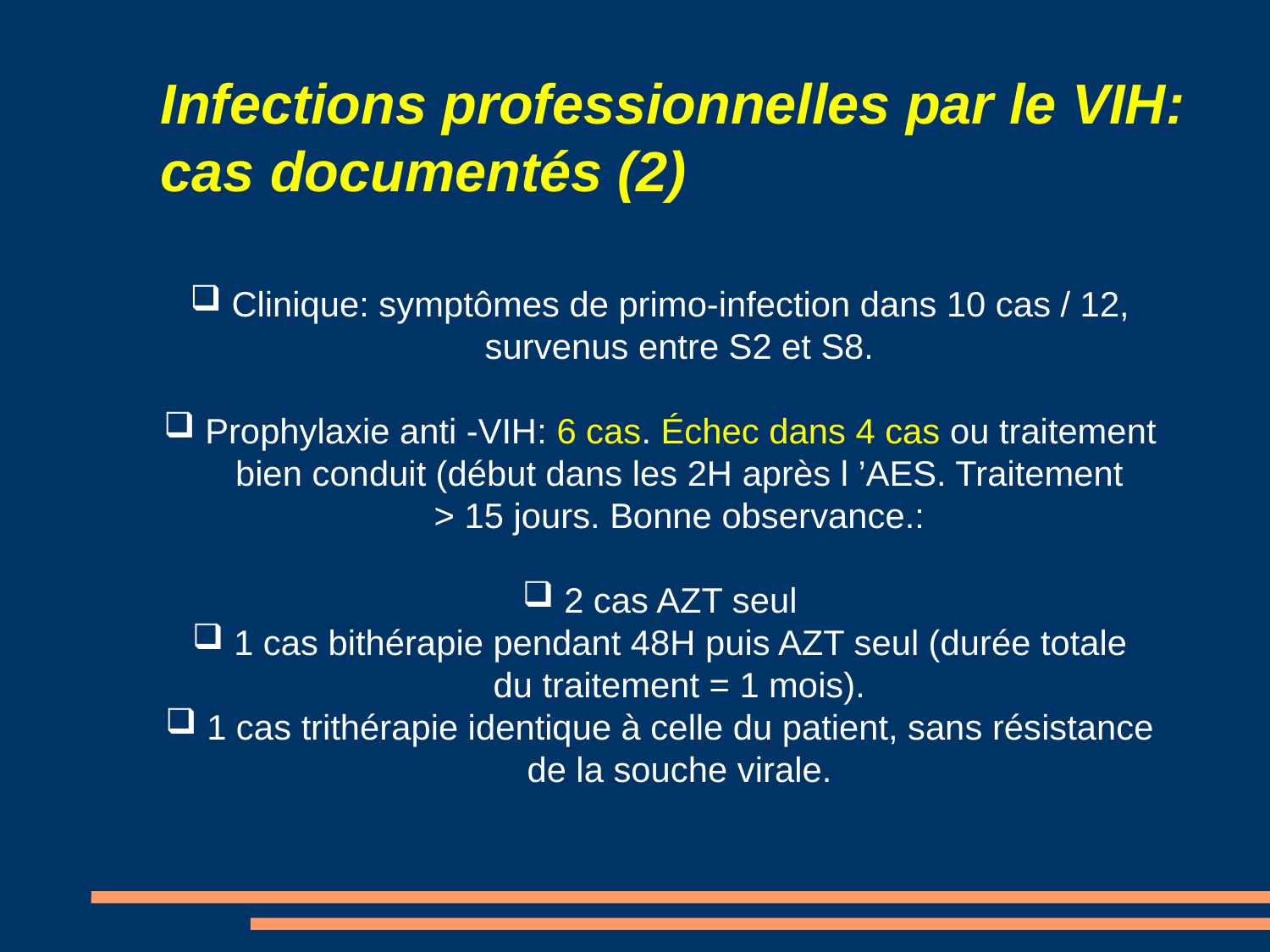

# Infections professionnelles par le VIH: cas documentés (2)‏
 Clinique: symptômes de primo-infection dans 10 cas / 12,
    survenus entre S2 et S8.

 Prophylaxie anti -VIH: 6 cas. Échec dans 4 cas ou traitement
    bien conduit (début dans les 2H après l ’AES. Traitement
    > 15 jours. Bonne observance.:

 2 cas AZT seul
 1 cas bithérapie pendant 48H puis AZT seul (durée totale
    du traitement = 1 mois).
 1 cas trithérapie identique à celle du patient, sans résistance
    de la souche virale.